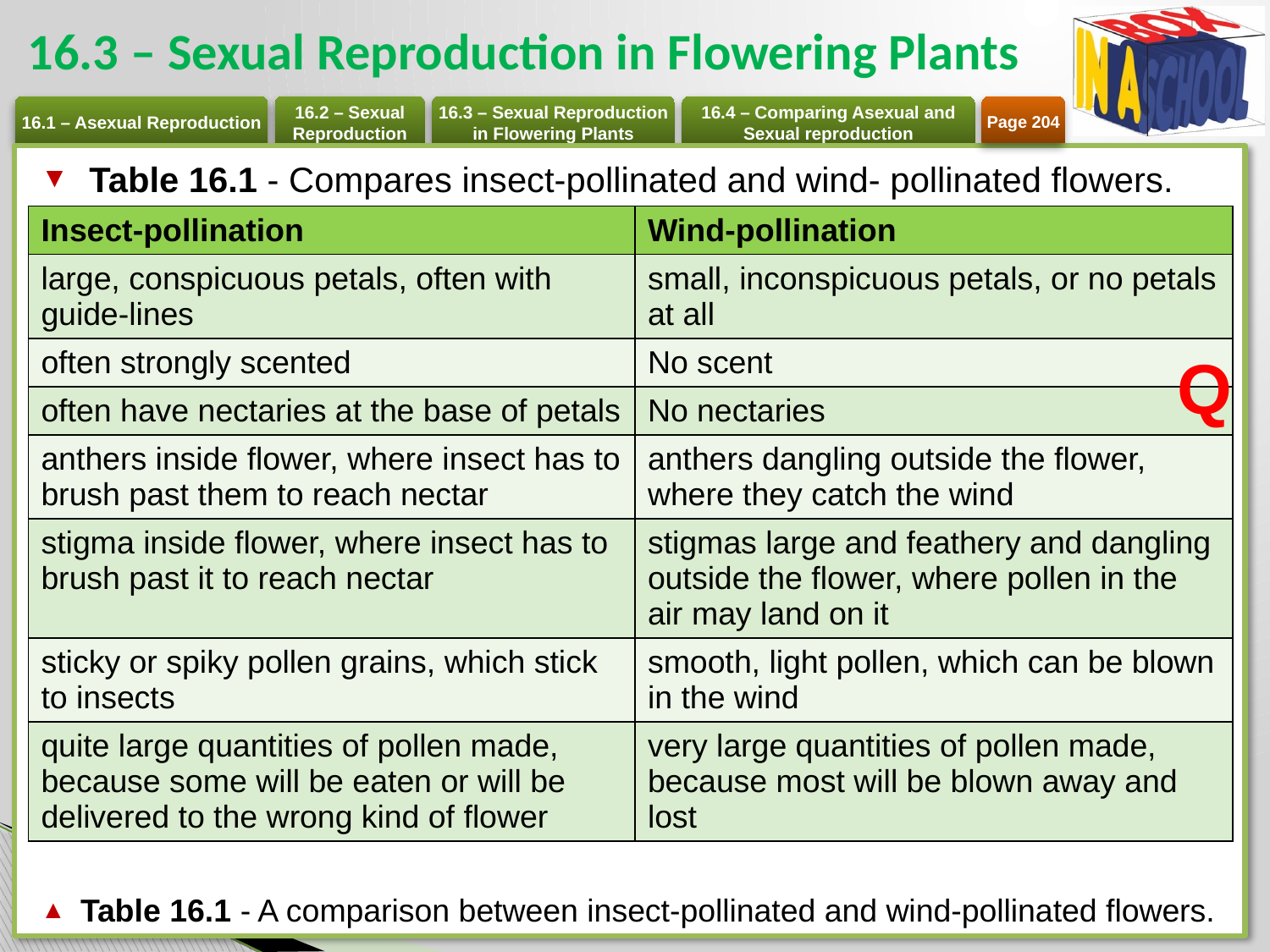

# 16.3 – Sexual Reproduction in Flowering Plants
Page 204
Table 16.1 - Compares insect-pollinated and wind- pollinated flowers.
| Insect-pollination | Wind-pollination |
| --- | --- |
| large, conspicuous petals, often with guide-lines | small, inconspicuous petals, or no petals at all |
| often strongly scented | No scent |
| often have nectaries at the base of petals | No nectaries |
| anthers inside flower, where insect has to brush past them to reach nectar | anthers dangling outside the flower, where they catch the wind |
| stigma inside flower, where insect has to brush past it to reach nectar | stigmas large and feathery and dangling outside the flower, where pollen in the air may land on it |
| sticky or spiky pollen grains, which stick to insects | smooth, light pollen, which can be blown in the wind |
| quite large quantities of pollen made, because some will be eaten or will be delivered to the wrong kind of flower | very large quantities of pollen made, because most will be blown away and lost |
Q
Table 16.1 - A comparison between insect-pollinated and wind-pollinated flowers.